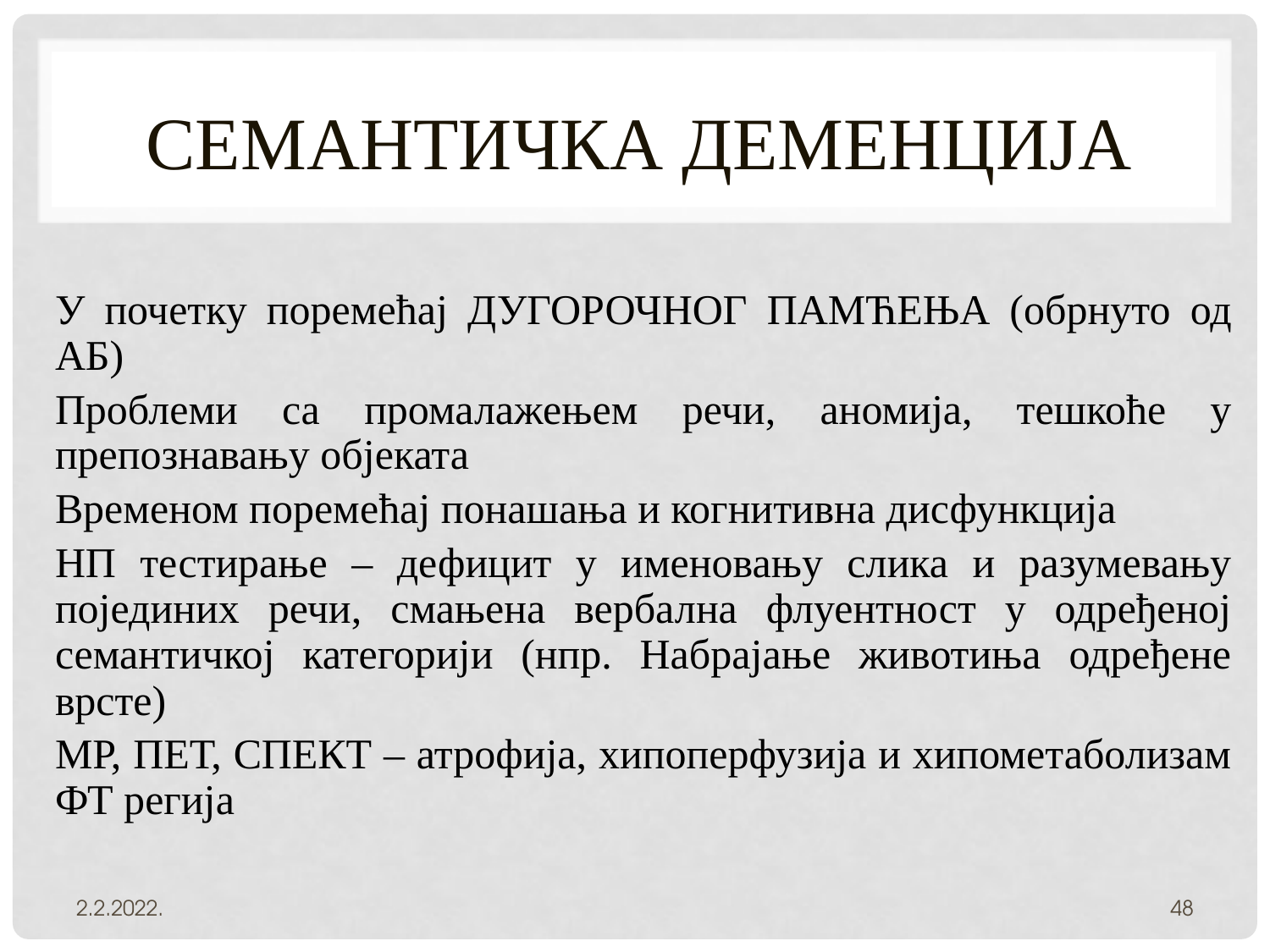

# СЕМАНТИЧКА ДЕМЕНЦИЈА

У почетку поремећај ДУГОРОЧНОГ ПАМЋЕЊА (обрнуто од АБ)
Проблеми са промалажењем речи, аномија, тешкоће у препознавању објеката
Временом поремећај понашања и когнитивна дисфункција
НП тестирање – дефицит у именовању слика и разумевању појединих речи, смањена вербална флуентност у одређеној семантичкој категорији (нпр. Набрајање животиња одређене врсте)
МР, ПЕТ, СПЕКТ – атрофија, хипоперфузија и хипометаболизам ФТ регијa

2.2.2022.
48